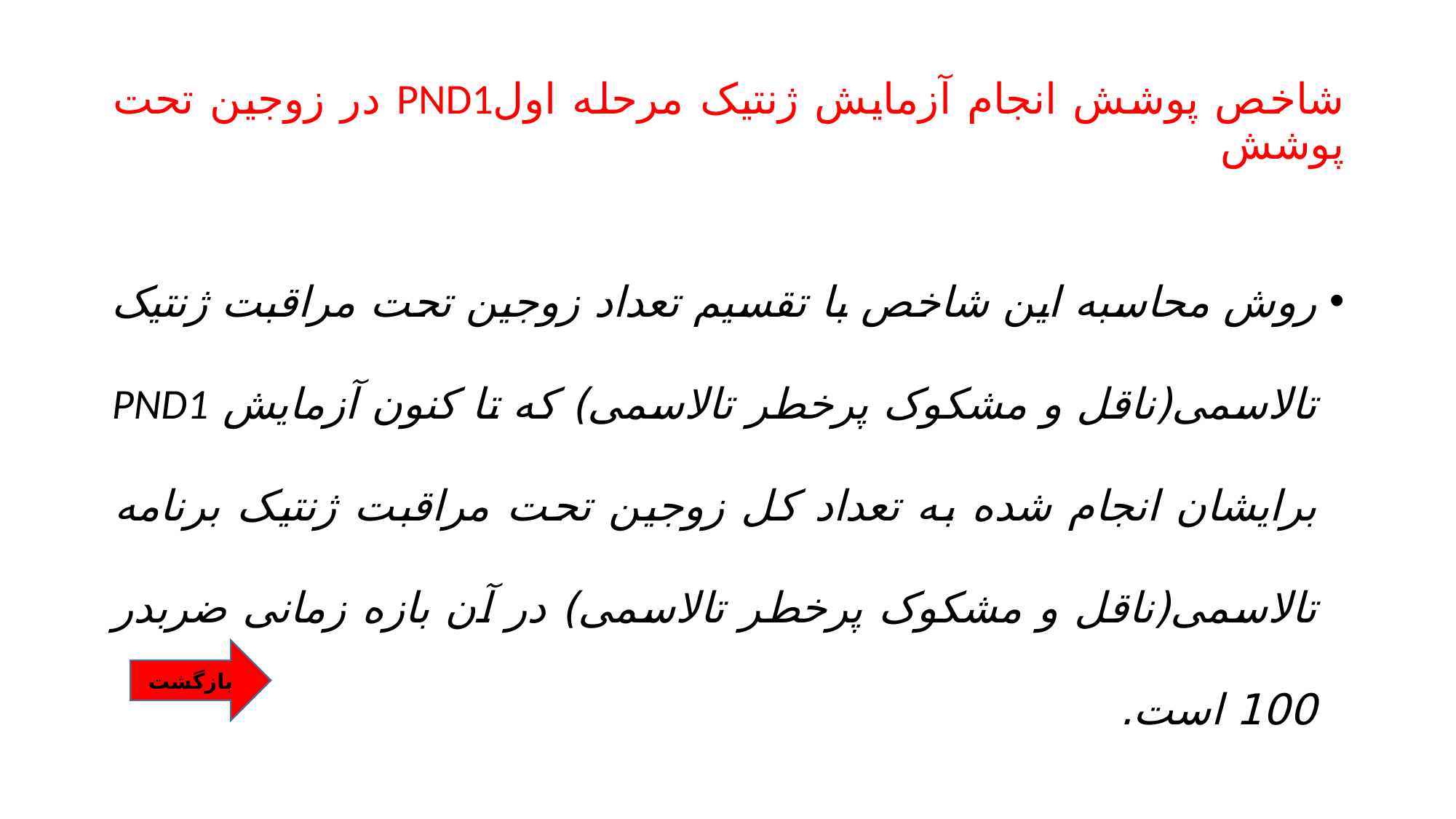

# شاخص پوشش انجام آزمایش ژنتیک مرحله اولPND1 در زوجین تحت پوشش
روش محاسبه این شاخص با تقسیم تعداد زوجین تحت مراقبت ژنتیک تالاسمی(ناقل و مشکوک پرخطر تالاسمی) که تا کنون آزمایش PND1 برایشان انجام شده به تعداد کل زوجین تحت مراقبت ژنتیک برنامه تالاسمی(ناقل و مشکوک پرخطر تالاسمی) در آن بازه زمانی ضربدر 100 است.
بازگشت